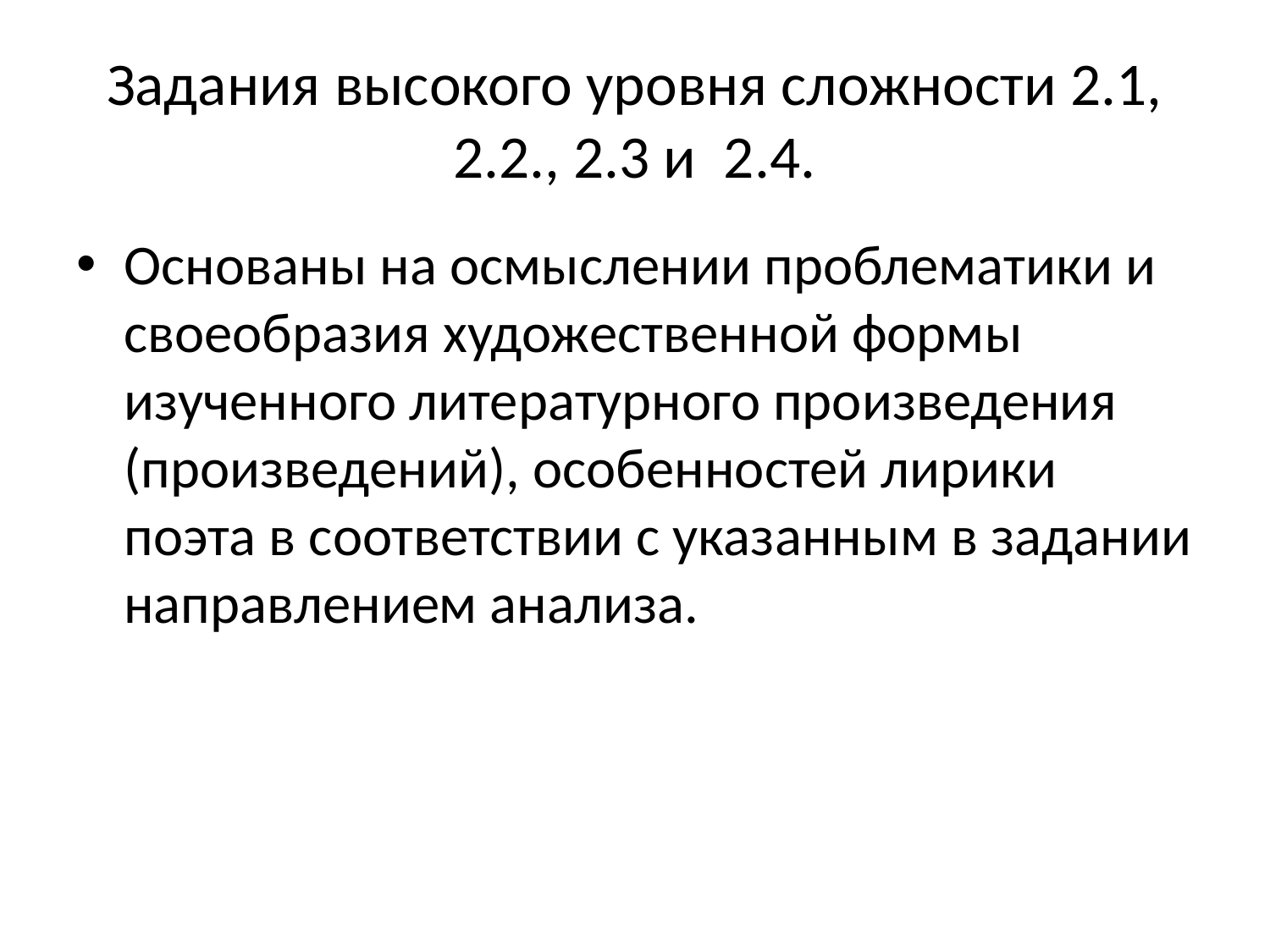

# Задания высокого уровня сложности 2.1, 2.2., 2.3 и  2.4.
Основаны на осмыслении проблематики и своеобразия художественной формы изученного литературного произведения (произведений), особенностей лирики  поэта в соответствии с указанным в задании направлением анализа.